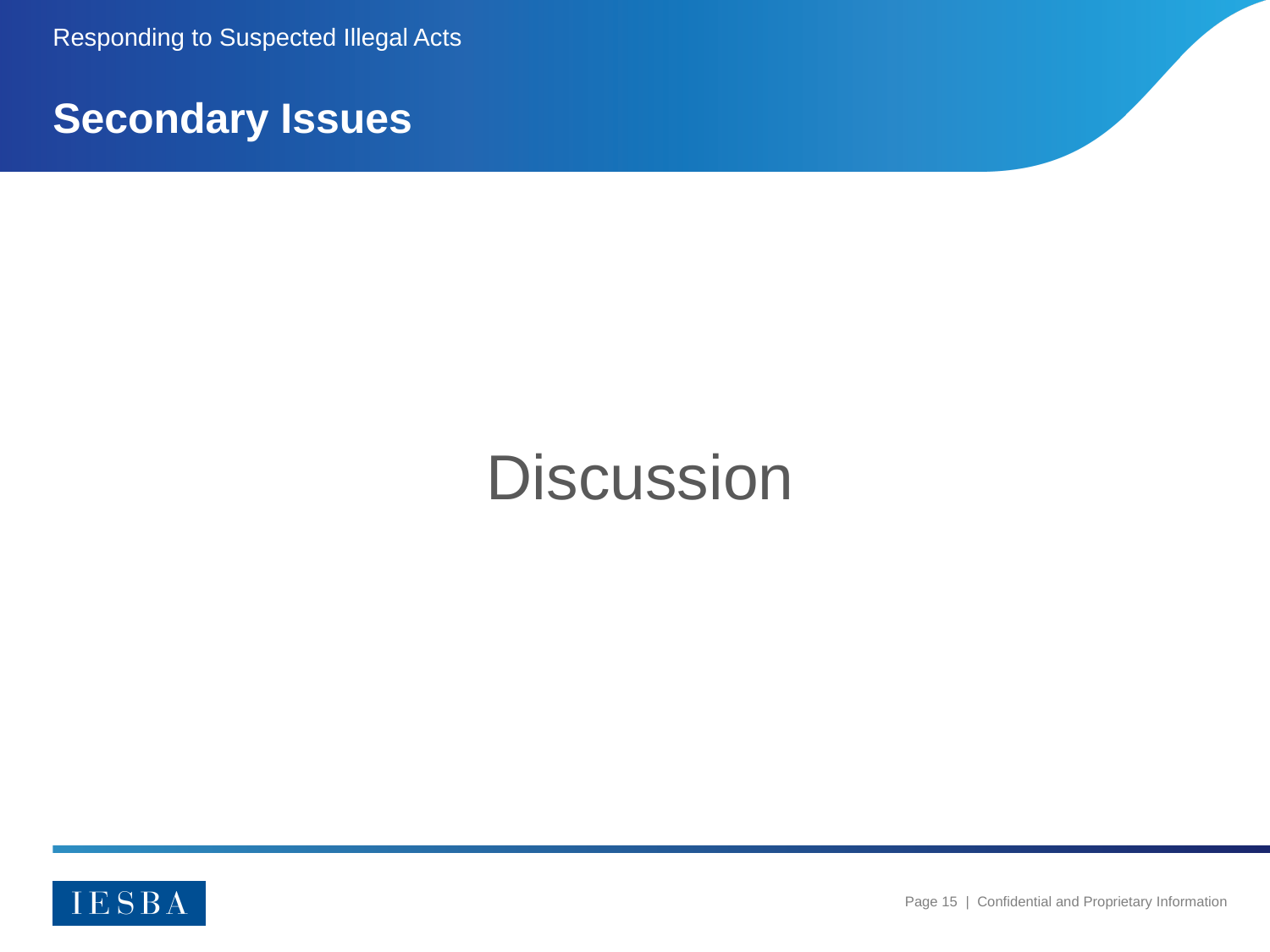

Responding to Suspected Illegal Acts

# Secondary Issues

Discussion